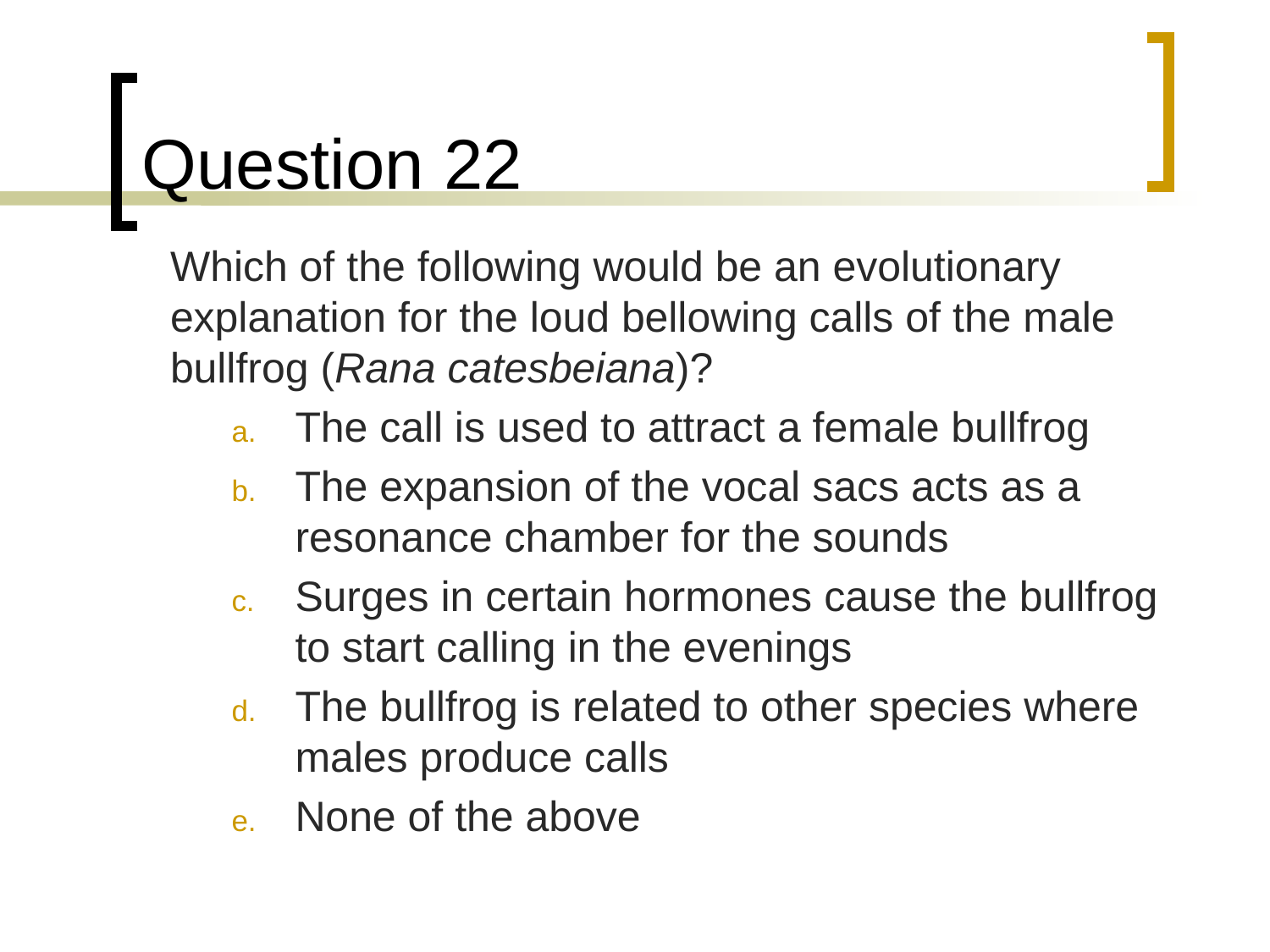

# Question 22
	Which of the following would be an evolutionary explanation for the loud bellowing calls of the male bullfrog (Rana catesbeiana)?
The call is used to attract a female bullfrog
The expansion of the vocal sacs acts as a resonance chamber for the sounds
Surges in certain hormones cause the bullfrog to start calling in the evenings
The bullfrog is related to other species where males produce calls
None of the above